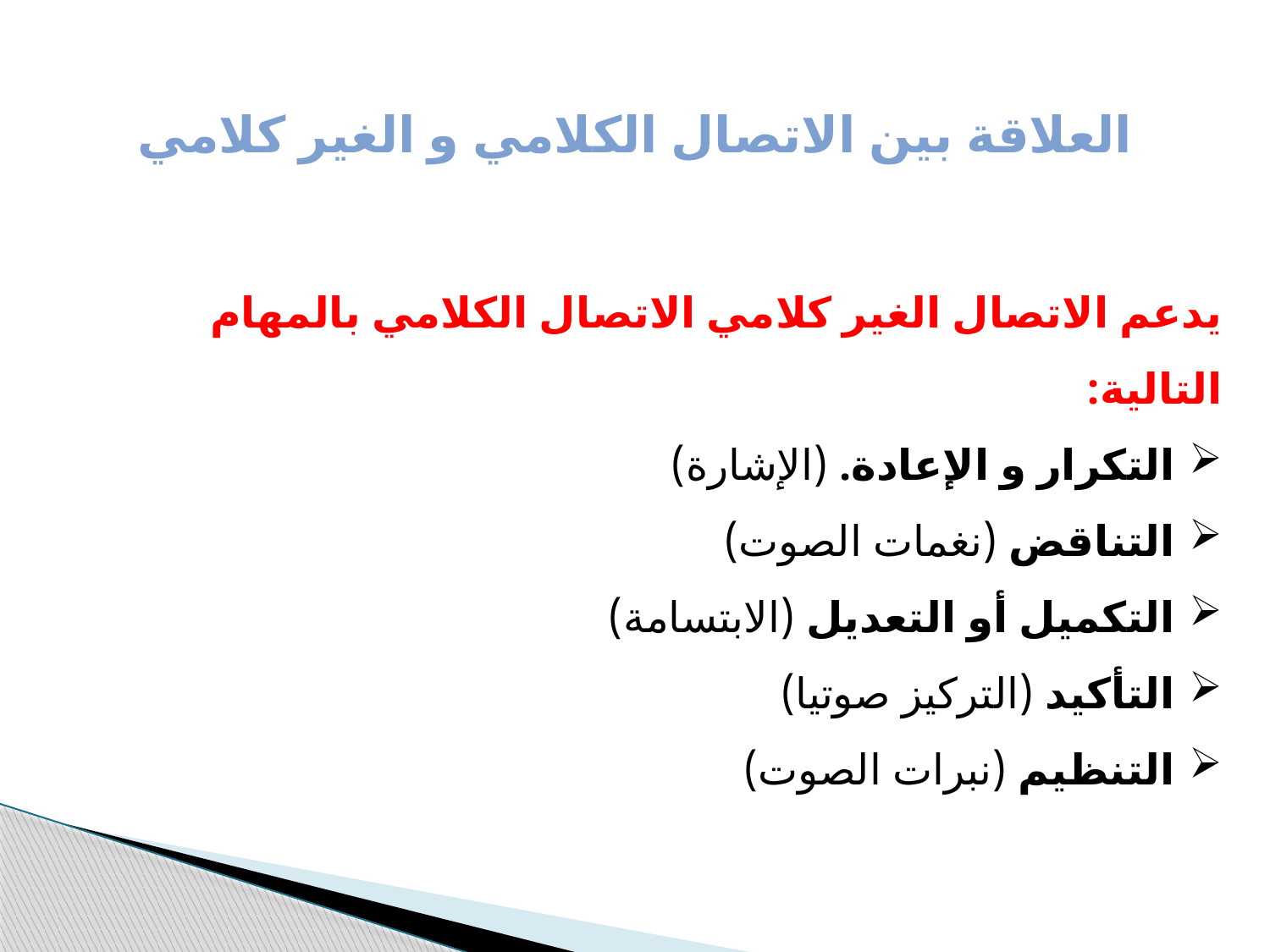

# العلاقة بين الاتصال الكلامي و الغير كلامي

يدعم الاتصال الغير كلامي الاتصال الكلامي بالمهام التالية:
التكرار و الإعادة. (الإشارة)
التناقض (نغمات الصوت)
التكميل أو التعديل (الابتسامة)
التأكيد (التركيز صوتيا)
التنظيم (نبرات الصوت)